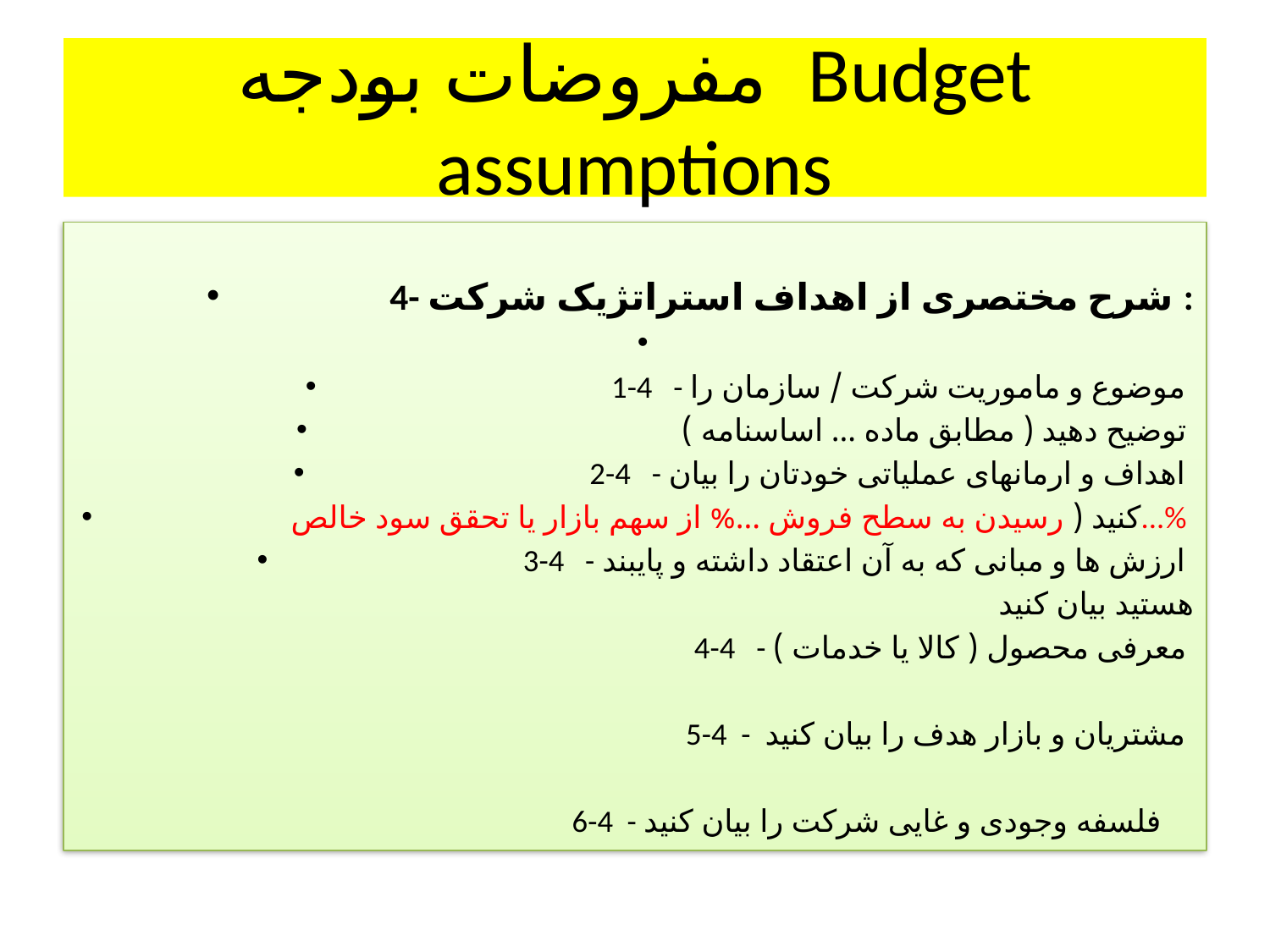

# مفروضات بودجه  Budget assumptions

4- شرح مختصری از اهداف استراتژیک شرکت :

      1-4   - موضوع و ماموریت شرکت / سازمان را
                توضیح دهید ( مطابق ماده ... اساسنامه )
      2-4   - اهداف و ارمانهای عملیاتی خودتان را بیان
                کنید ( رسیدن به سطح فروش ...% از سهم بازار یا تحقق سود خالص...%
      3-4   - ارزش ها و مبانی که به آن اعتقاد داشته و پایبند
                 هستید بیان کنید
     4-4   - معرفی محصول ( کالا یا خدمات )

      5-4  -  مشتریان و بازار هدف را بیان کنید

      6-4  - فلسفه وجودی و غایی شرکت را بیان کنید